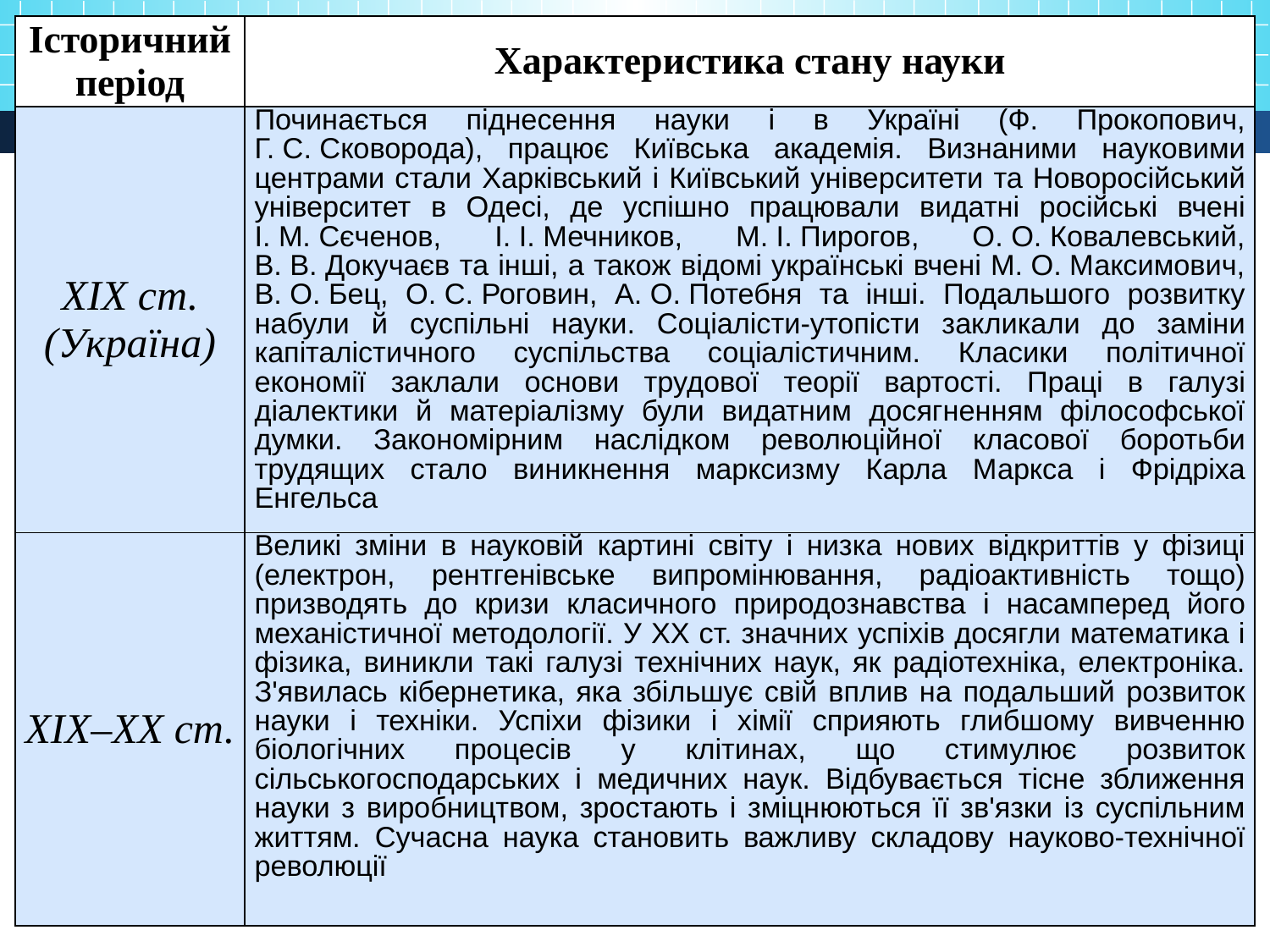

| Історичний період | Характеристика стану науки |
| --- | --- |
| ХІХ ст. (Україна) | Починається піднесення науки і в Україні (Ф. Прокопович, Г. С. Сковорода), працює Київська академія. Визнаними науковими центрами стали Харківський і Київський університети та Новоросійський університет в Одесі, де успішно працювали видатні російські вчені І. М. Сєченов, І. І. Мечников, М. І. Пирогов, О. О. Ковалевський, В. В. Докучаєв та інші, а також відомі українські вчені М. О. Максимович, В. О. Бец, О. С. Роговин, А. О. Потебня та інші. Подальшого розвитку набули й суспільні науки. Соціалісти-утопісти закликали до заміни капіталістичного суспільства соціалістичним. Класики політичної економії заклали основи трудової теорії вартості. Праці в галузі діалектики й матеріалізму були видатним досягненням філософської думки. Закономірним наслідком революційної класової боротьби трудящих стало виникнення марксизму Карла Маркса і Фрідріха Енгельса |
| ХІХ–ХХ ст. | Великі зміни в науковій картині світу і низка нових відкриттів у фізиці (електрон, рентгенівське випромінювання, радіоактивність тощо) призводять до кризи класичного природознавства і насамперед його механістичної методології. У XX ст. значних успіхів досягли математика і фізика, виникли такі галузі технічних наук, як радіотехніка, електроніка. З'явилась кібернетика, яка збільшує свій вплив на подальший розвиток науки і техніки. Успіхи фізики і хімії сприяють глибшому вивченню біологічних процесів у клітинах, що стимулює розвиток сільськогосподарських і медичних наук. Відбувається тісне зближення науки з виробництвом, зростають і зміцнюються її зв'язки із суспільним життям. Сучасна наука становить важливу складову науково-технічної революції |